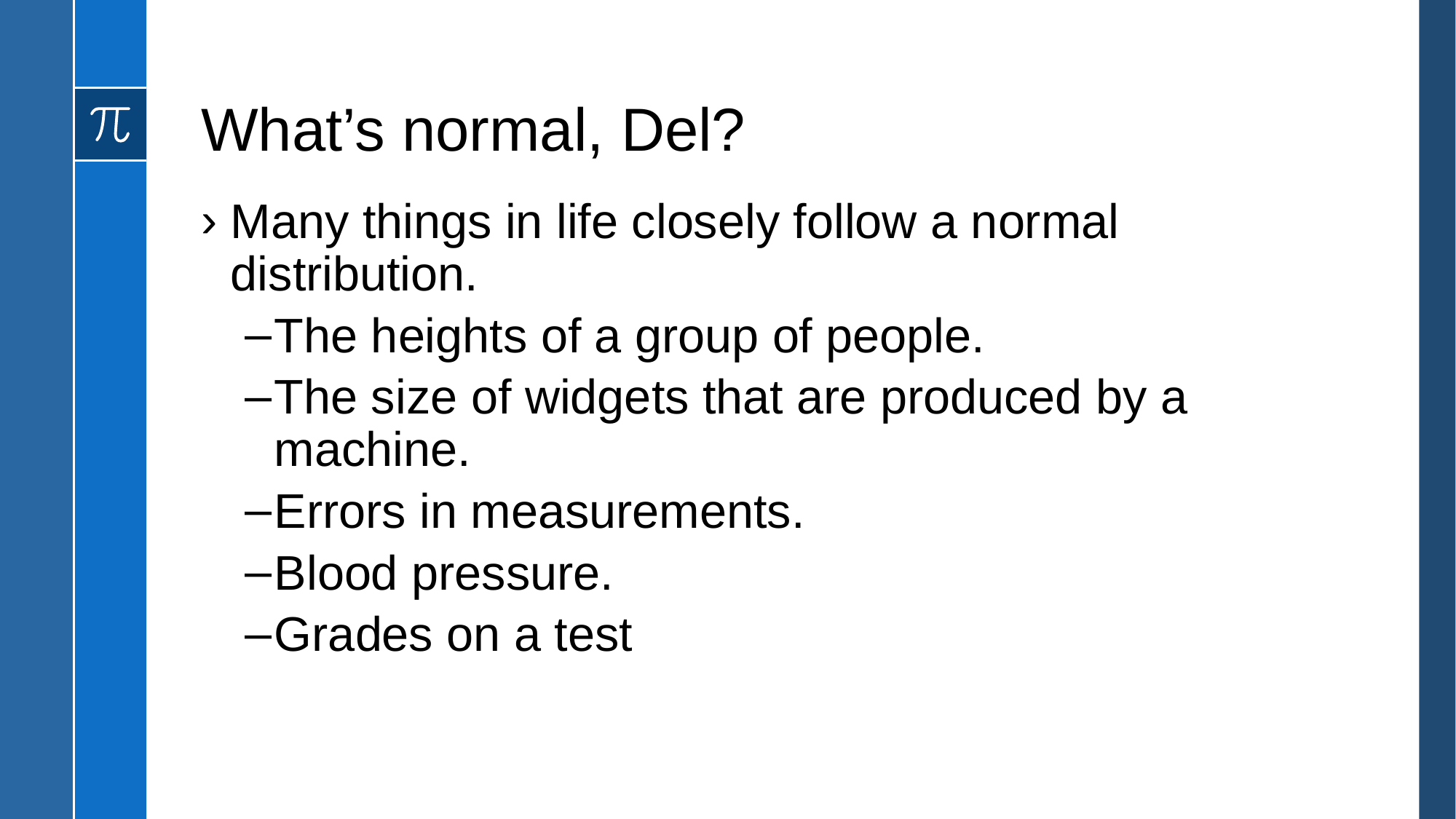

# What’s normal, Del?
Many things in life closely follow a normal distribution.
The heights of a group of people.
The size of widgets that are produced by a machine.
Errors in measurements.
Blood pressure.
Grades on a test